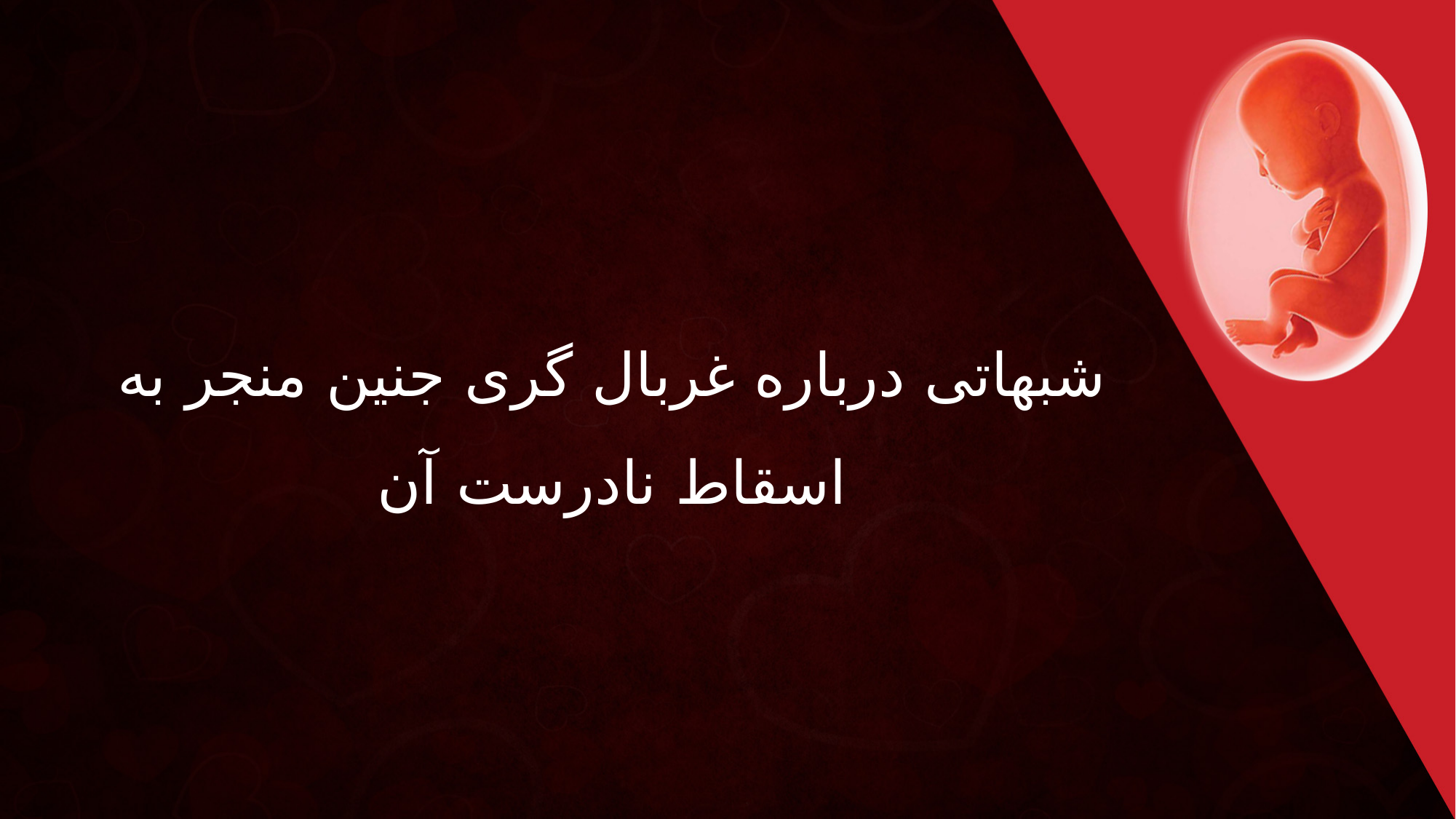

# شبهاتی درباره غربال گری جنین منجر به اسقاط نادرست آن